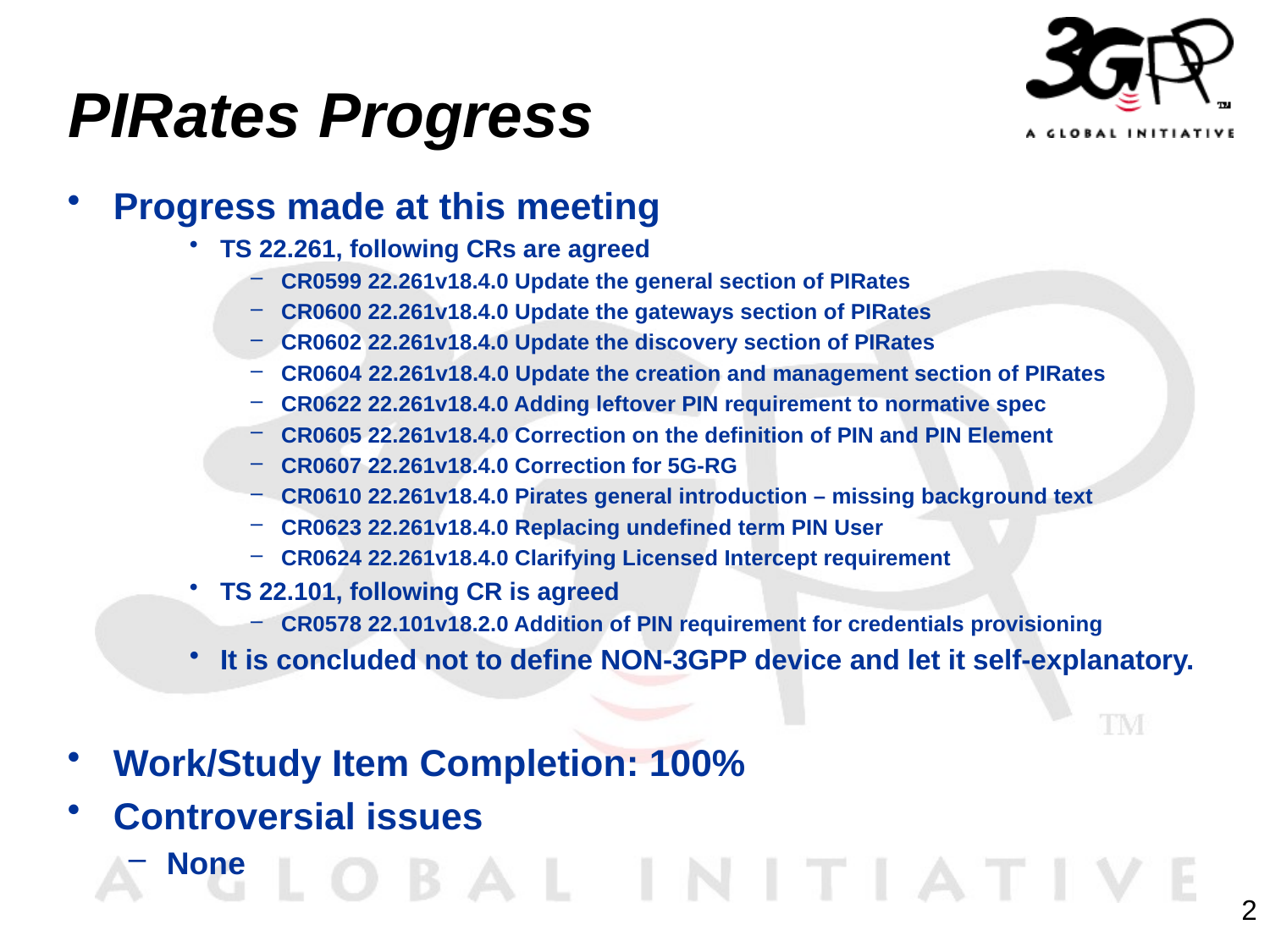

# PIRates Progress
Progress made at this meeting
TS 22.261, following CRs are agreed
CR0599 22.261v18.4.0 Update the general section of PIRates
CR0600 22.261v18.4.0 Update the gateways section of PIRates
CR0602 22.261v18.4.0 Update the discovery section of PIRates
CR0604 22.261v18.4.0 Update the creation and management section of PIRates
CR0622 22.261v18.4.0 Adding leftover PIN requirement to normative spec
CR0605 22.261v18.4.0 Correction on the definition of PIN and PIN Element
CR0607 22.261v18.4.0 Correction for 5G-RG
CR0610 22.261v18.4.0 Pirates general introduction – missing background text
CR0623 22.261v18.4.0 Replacing undefined term PIN User
CR0624 22.261v18.4.0 Clarifying Licensed Intercept requirement
TS 22.101, following CR is agreed
CR0578 22.101v18.2.0 Addition of PIN requirement for credentials provisioning
It is concluded not to define NON-3GPP device and let it self-explanatory.

Work/Study Item Completion: 100%
Controversial issues
None
2